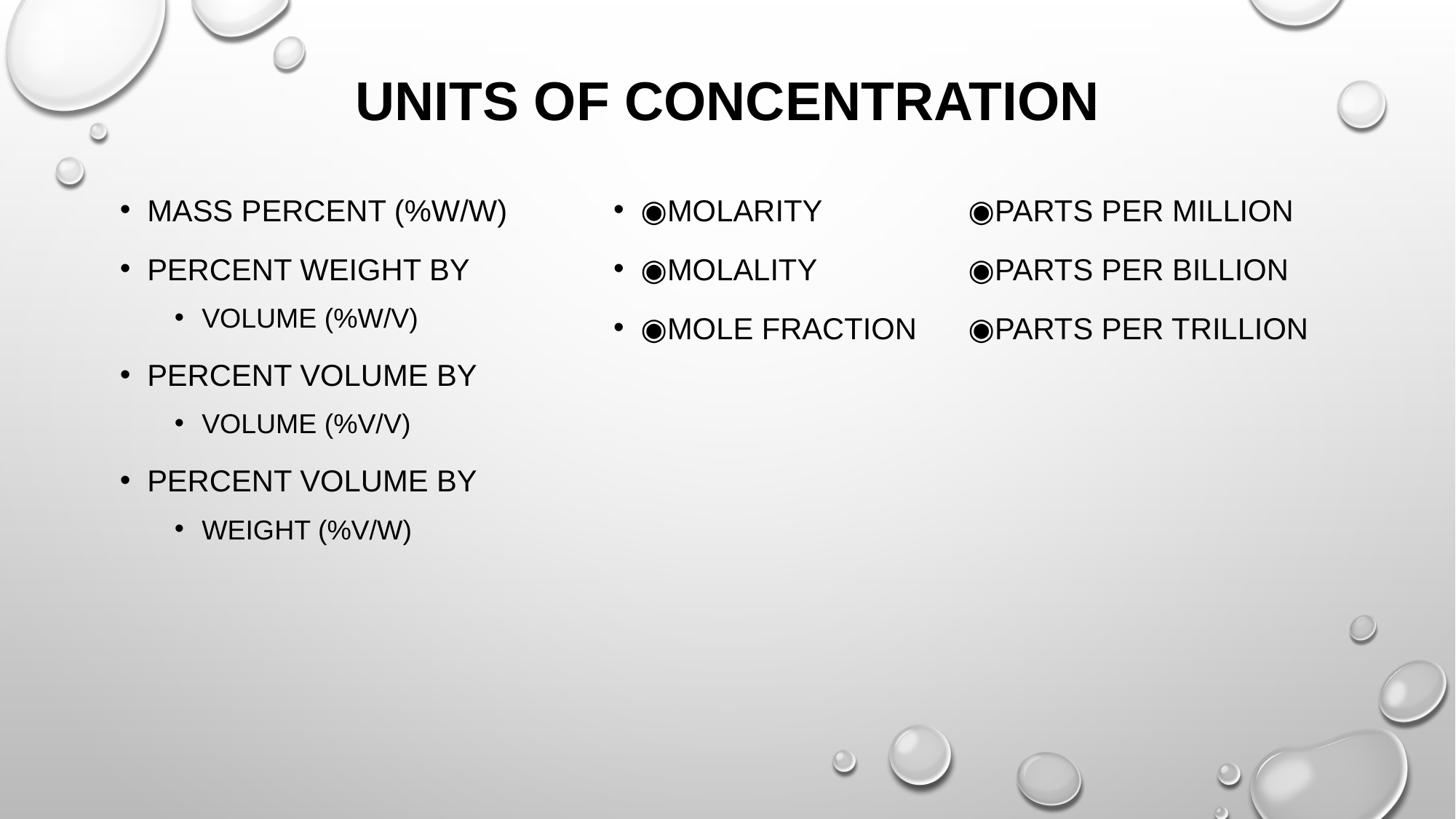

# Units of concentration
Mass percent (%w/w)
Percent weight by
volume (%w/v)
Percent volume by
volume (%v/v)
Percent volume by
weight (%v/w)
◉Molarity 		◉Parts per million
◉Molality		◉Parts per billion
◉Mole Fraction 	◉Parts per Trillion